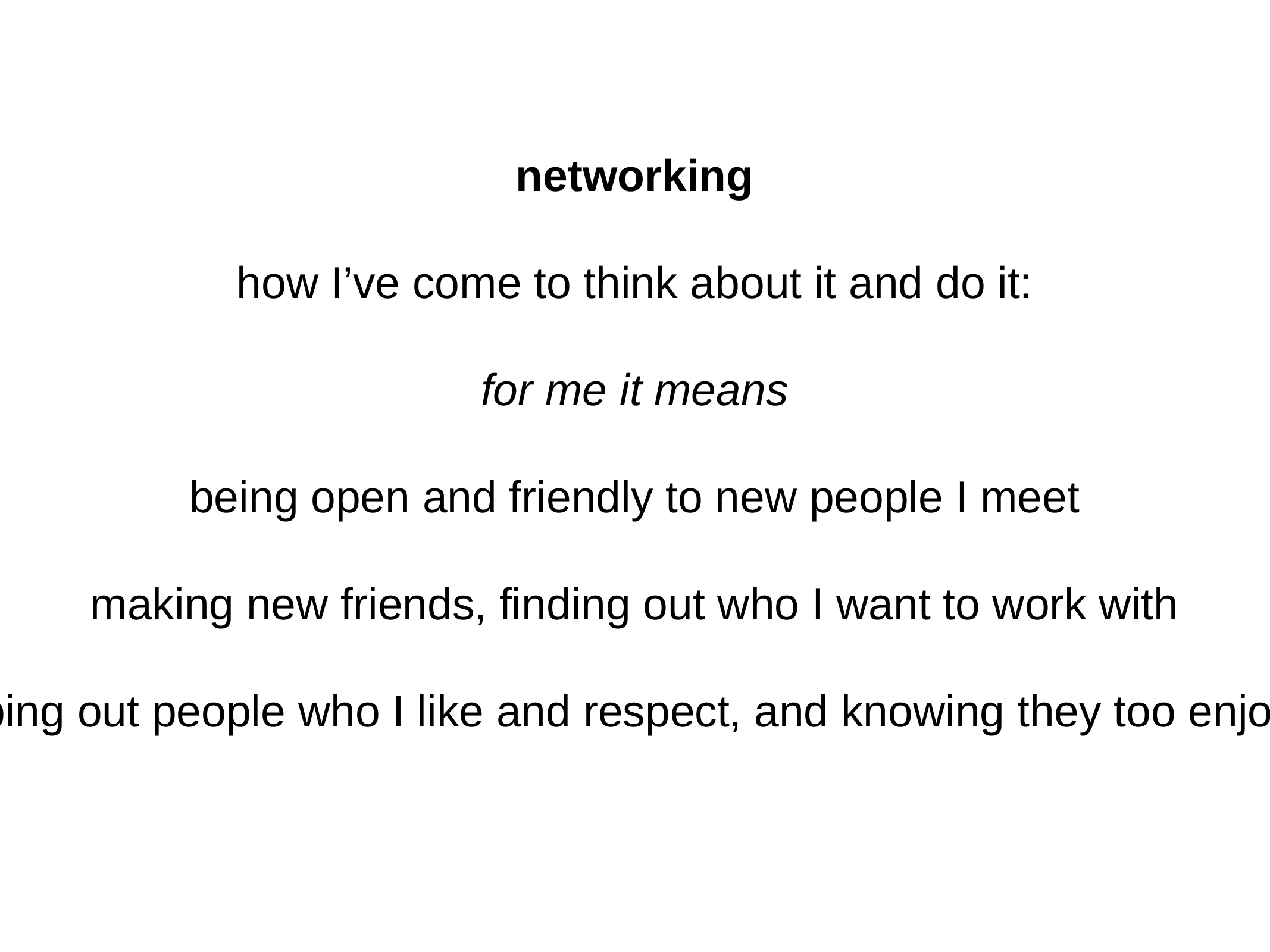

networking

how I’ve come to think about it and do it:

for me it means

being open and friendly to new people I meet

making new friends, finding out who I want to work with

enjoying helping out people who I like and respect, and knowing they too enjoy helping me